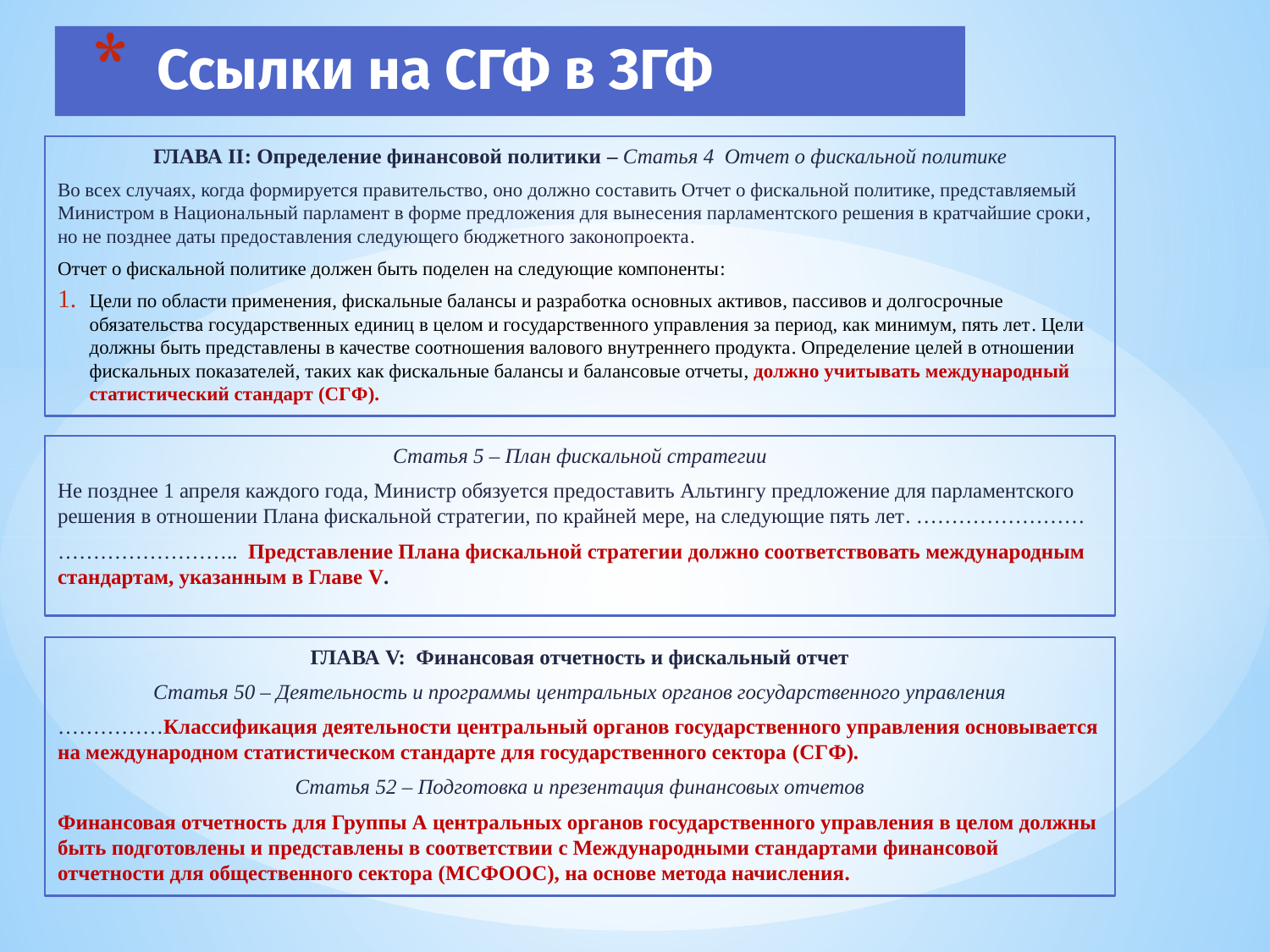

# Ссылки на СГФ в ЗГФ
ГЛАВА II: Определение финансовой политики – Статья 4  Отчет о фискальной политике
Во всех случаях, когда формируется правительство, оно должно составить Отчет о фискальной политике, представляемый Министром в Национальный парламент в форме предложения для вынесения парламентского решения в кратчайшие сроки, но не позднее даты предоставления следующего бюджетного законопроекта.
Отчет о фискальной политике должен быть поделен на следующие компоненты:
Цели по области применения, фискальные балансы и разработка основных активов, пассивов и долгосрочные обязательства государственных единиц в целом и государственного управления за период, как минимум, пять лет. Цели должны быть представлены в качестве соотношения валового внутреннего продукта. Определение целей в отношении фискальных показателей, таких как фискальные балансы и балансовые отчеты, должно учитывать международный статистический стандарт (СГФ).

Статья 5 – План фискальной стратегии
Не позднее 1 апреля каждого года, Министр обязуется предоставить Альтингу предложение для парламентского решения в отношении Плана фискальной стратегии, по крайней мере, на следующие пять лет. ……………………
……………………..  Представление Плана фискальной стратегии должно соответствовать международным стандартам, указанным в Главе V.

ГЛАВА V:  Финансовая отчетность и фискальный отчет
Статья 50 – Деятельность и программы центральных органов государственного управления
……………Классификация деятельности центральный органов государственного управления основывается на международном статистическом стандарте для государственного сектора (СГФ).
Статья 52 – Подготовка и презентация финансовых отчетов
Финансовая отчетность для Группы А центральных органов государственного управления в целом должны быть подготовлены и представлены в соответствии с Международными стандартами финансовой отчетности для общественного сектора (МСФООС), на основе метода начисления.